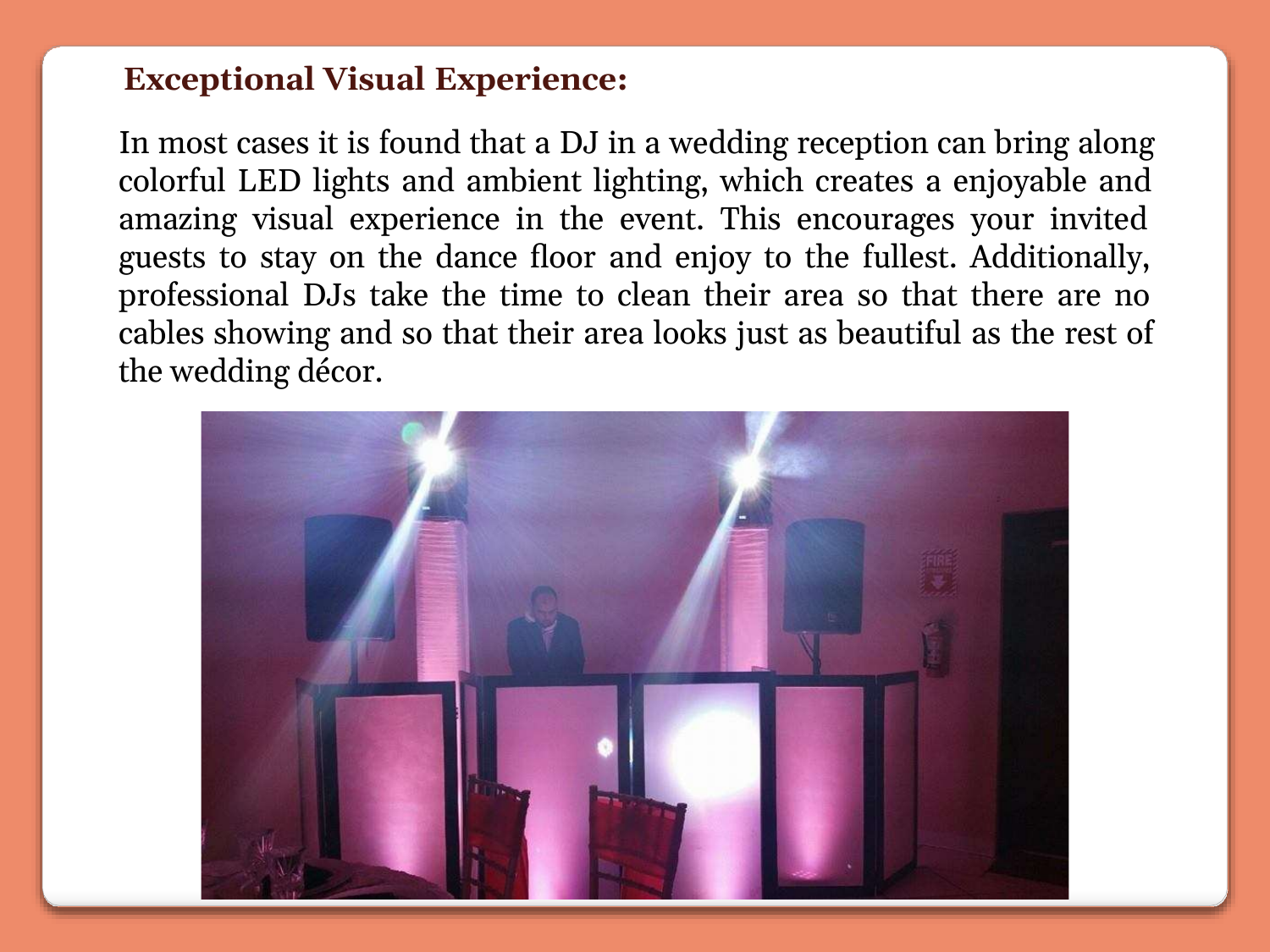

Exceptional Visual Experience:
In most cases it is found that a DJ in a wedding reception can bring along  colorful LED lights and ambient lighting, which creates a enjoyable and  amazing visual experience in the event. This encourages your invited  guests to stay on the dance floor and enjoy to the fullest. Additionally,  professional DJs take the time to clean their area so that there are no  cables showing and so that their area looks just as beautiful as the rest of  the wedding décor.